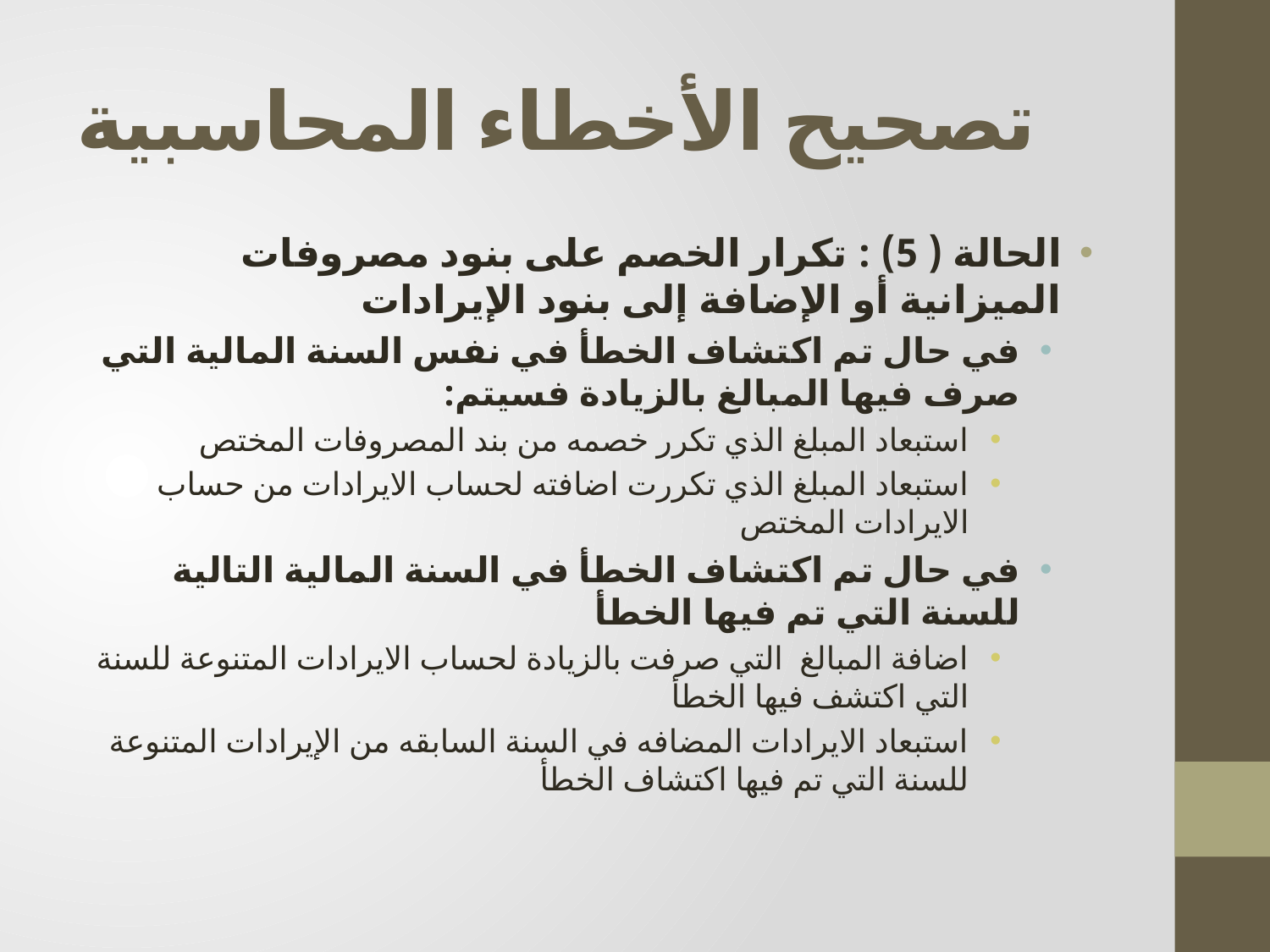

# تصحيح الأخطاء المحاسبية
الحالة ( 5) : تكرار الخصم على بنود مصروفات الميزانية أو الإضافة إلى بنود الإيرادات
في حال تم اكتشاف الخطأ في نفس السنة المالية التي صرف فيها المبالغ بالزيادة فسيتم:
استبعاد المبلغ الذي تكرر خصمه من بند المصروفات المختص
استبعاد المبلغ الذي تكررت اضافته لحساب الايرادات من حساب الايرادات المختص
في حال تم اكتشاف الخطأ في السنة المالية التالية للسنة التي تم فيها الخطأ
اضافة المبالغ  التي صرفت بالزيادة لحساب الايرادات المتنوعة للسنة التي اكتشف فيها الخطأ
استبعاد الايرادات المضافه في السنة السابقه من الإيرادات المتنوعة للسنة التي تم فيها اكتشاف الخطأ